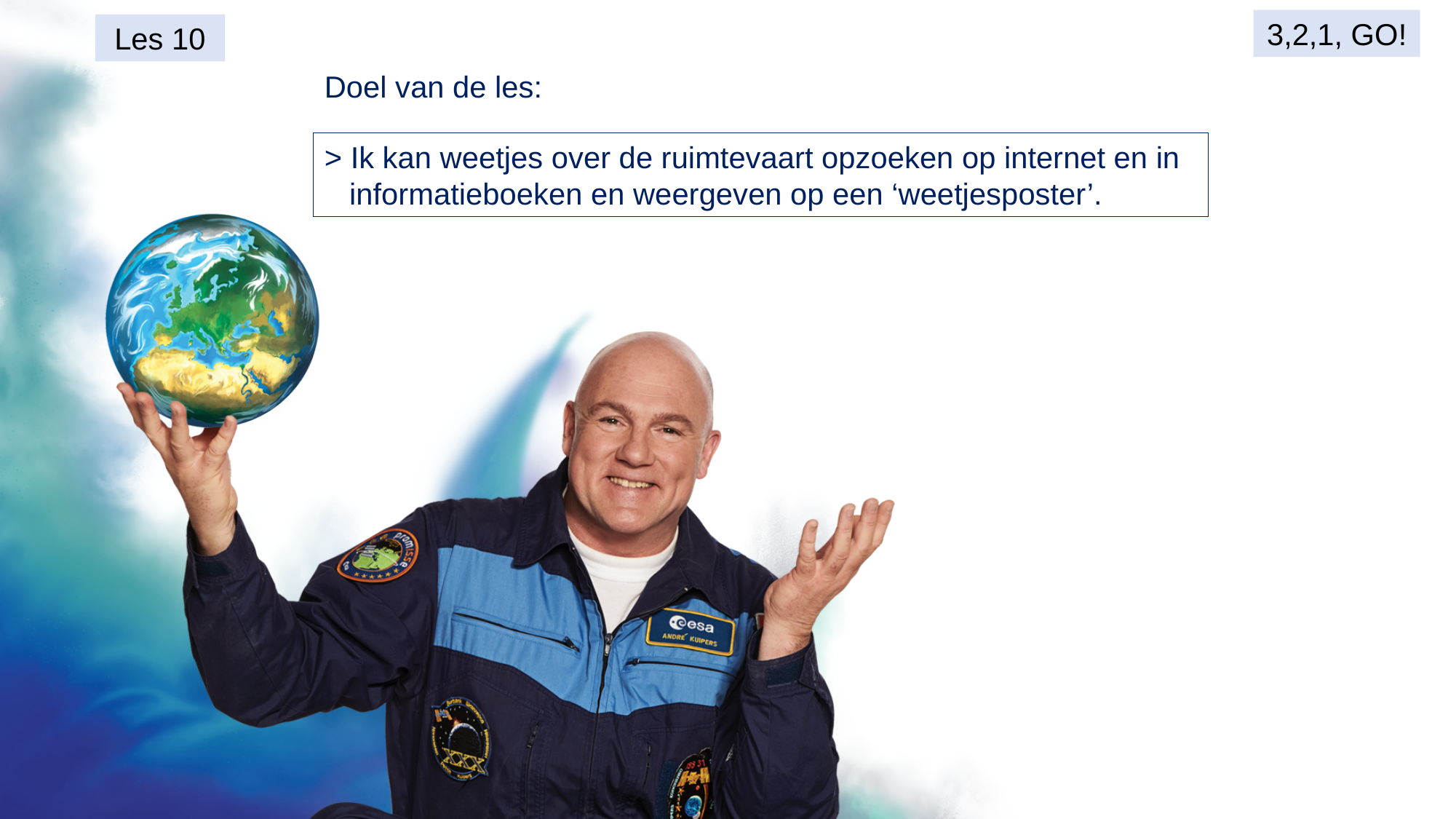

3,2,1, GO!
Les 10
Doel van de les:

> Ik kan weetjes over de ruimtevaart opzoeken op internet en in
   informatieboeken en weergeven op een ‘weetjesposter’.